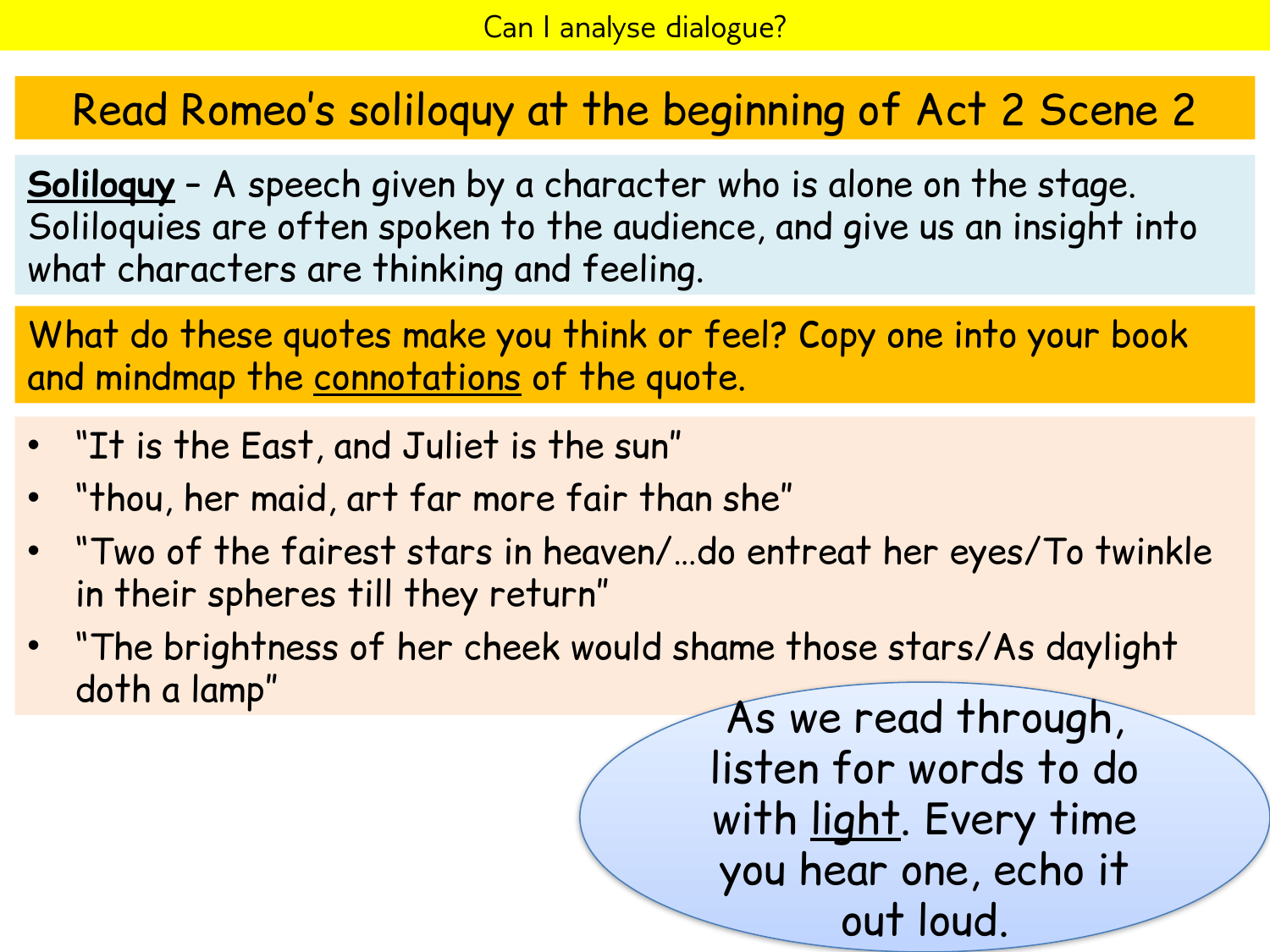

Can I analyse dialogue?
Read Romeo’s soliloquy at the beginning of Act 2 Scene 2
Soliloquy – A speech given by a character who is alone on the stage. Soliloquies are often spoken to the audience, and give us an insight into what characters are thinking and feeling.
What do these quotes make you think or feel? Copy one into your book and mindmap the connotations of the quote.
“It is the East, and Juliet is the sun”
“thou, her maid, art far more fair than she”
“Two of the fairest stars in heaven/…do entreat her eyes/To twinkle in their spheres till they return”
“The brightness of her cheek would shame those stars/As daylight doth a lamp”
As we read through, listen for words to do with light. Every time you hear one, echo it out loud.